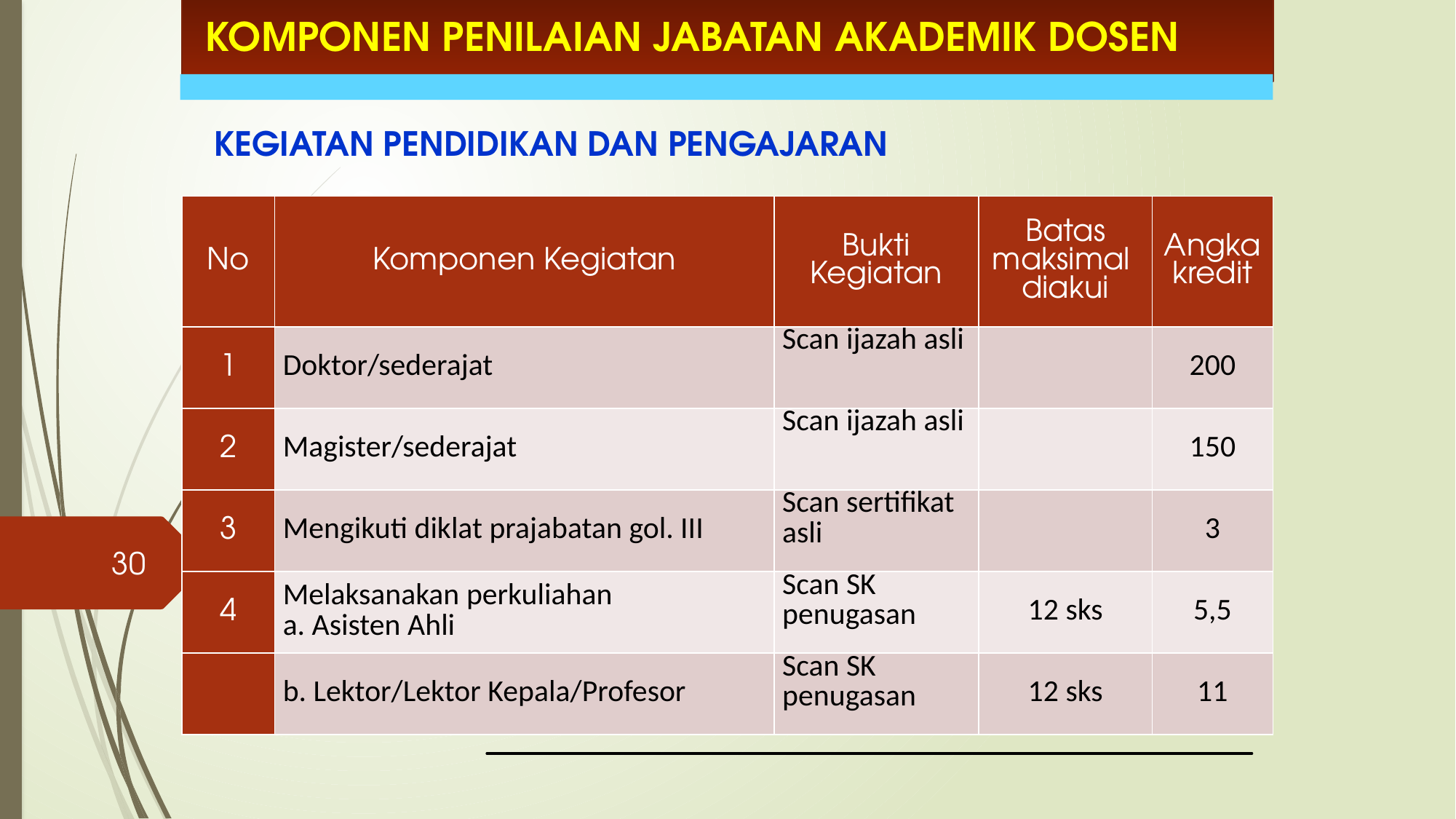

KOMPONEN PENILAIAN JABATAN AKADEMIK DOSEN

KEGIATAN PENDIDIKAN DAN PENGAJARAN
| No | Komponen Kegiatan | Bukti Kegiatan | Batas maksimal diakui | Angka kredit |
| --- | --- | --- | --- | --- |
| 1 | Doktor/sederajat | Scan ijazah asli |  | 200 |
| 2 | Magister/sederajat | Scan ijazah asli |  | 150 |
| 3 | Mengikuti diklat prajabatan gol. III | Scan sertifikat asli |  | 3 |
| 4 | Melaksanakan perkuliahan a. Asisten Ahli | Scan SK penugasan | 12 sks | 5,5 |
|  | b. Lektor/Lektor Kepala/Profesor | Scan SK penugasan | 12 sks | 11 |
30